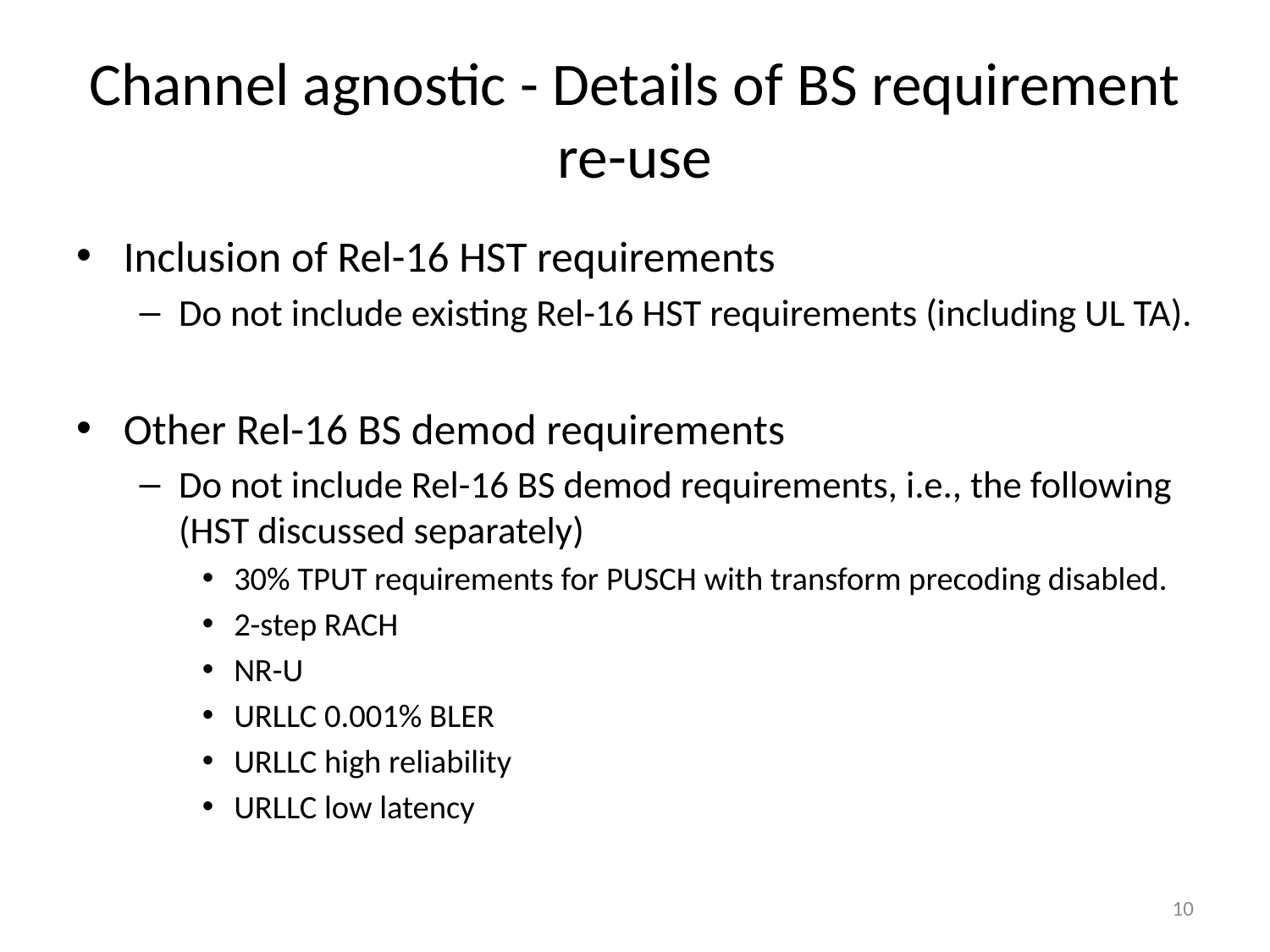

# Channel agnostic - Details of BS requirement re-use
Inclusion of Rel-16 HST requirements
Do not include existing Rel-16 HST requirements (including UL TA).

Other Rel-16 BS demod requirements
Do not include Rel-16 BS demod requirements, i.e., the following (HST discussed separately)
30% TPUT requirements for PUSCH with transform precoding disabled.
2-step RACH
NR-U
URLLC 0.001% BLER
URLLC high reliability
URLLC low latency

10